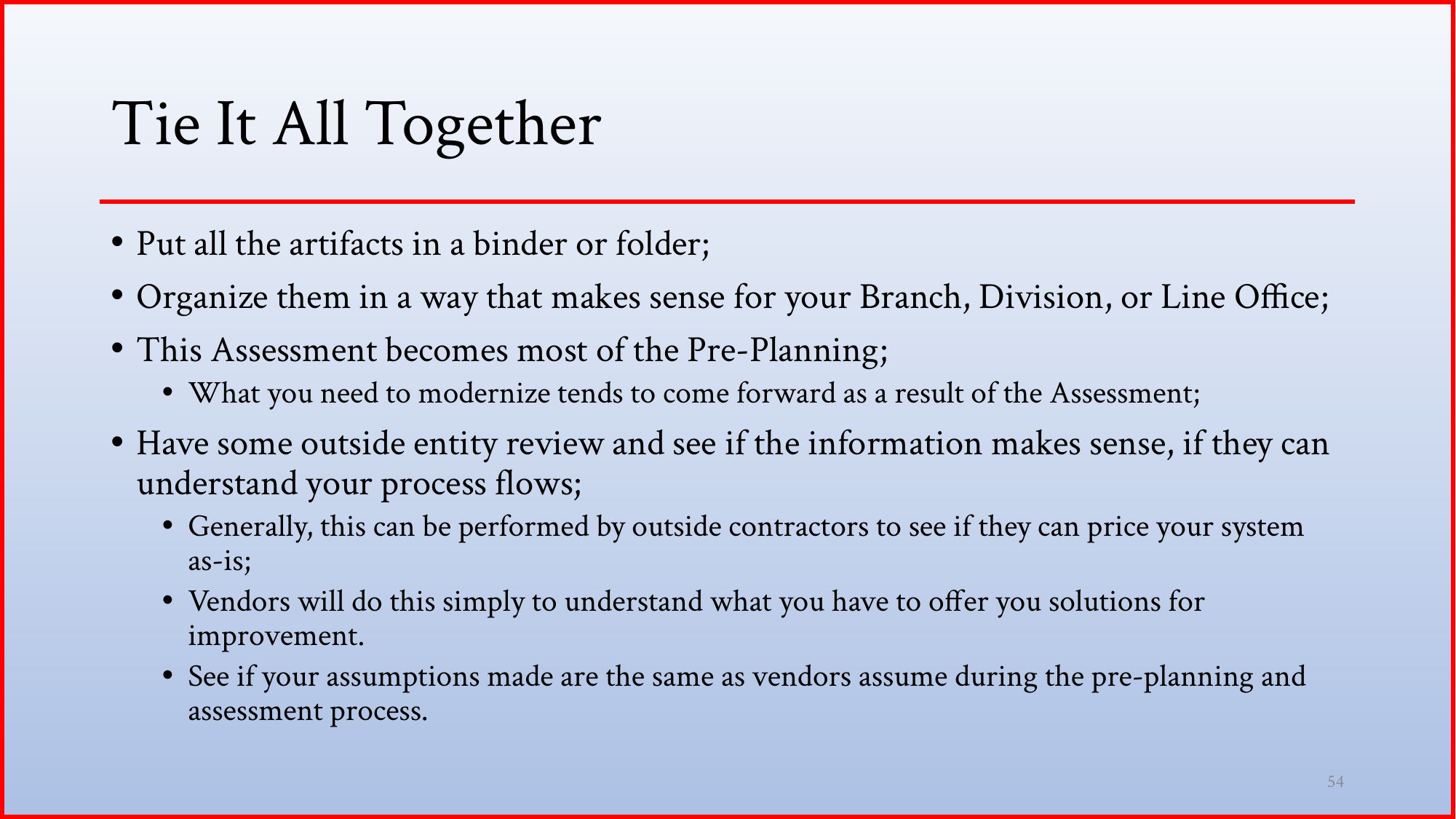

# Tie It All Together
Put all the artifacts in a binder or folder;
Organize them in a way that makes sense for your Branch, Division, or Line Office;
This Assessment becomes most of the Pre-Planning;
What you need to modernize tends to come forward as a result of the Assessment;
Have some outside entity review and see if the information makes sense, if they can understand your process flows;
Generally, this can be performed by outside contractors to see if they can price your system as-is;
Vendors will do this simply to understand what you have to offer you solutions for improvement.
See if your assumptions made are the same as vendors assume during the pre-planning and assessment process.
54